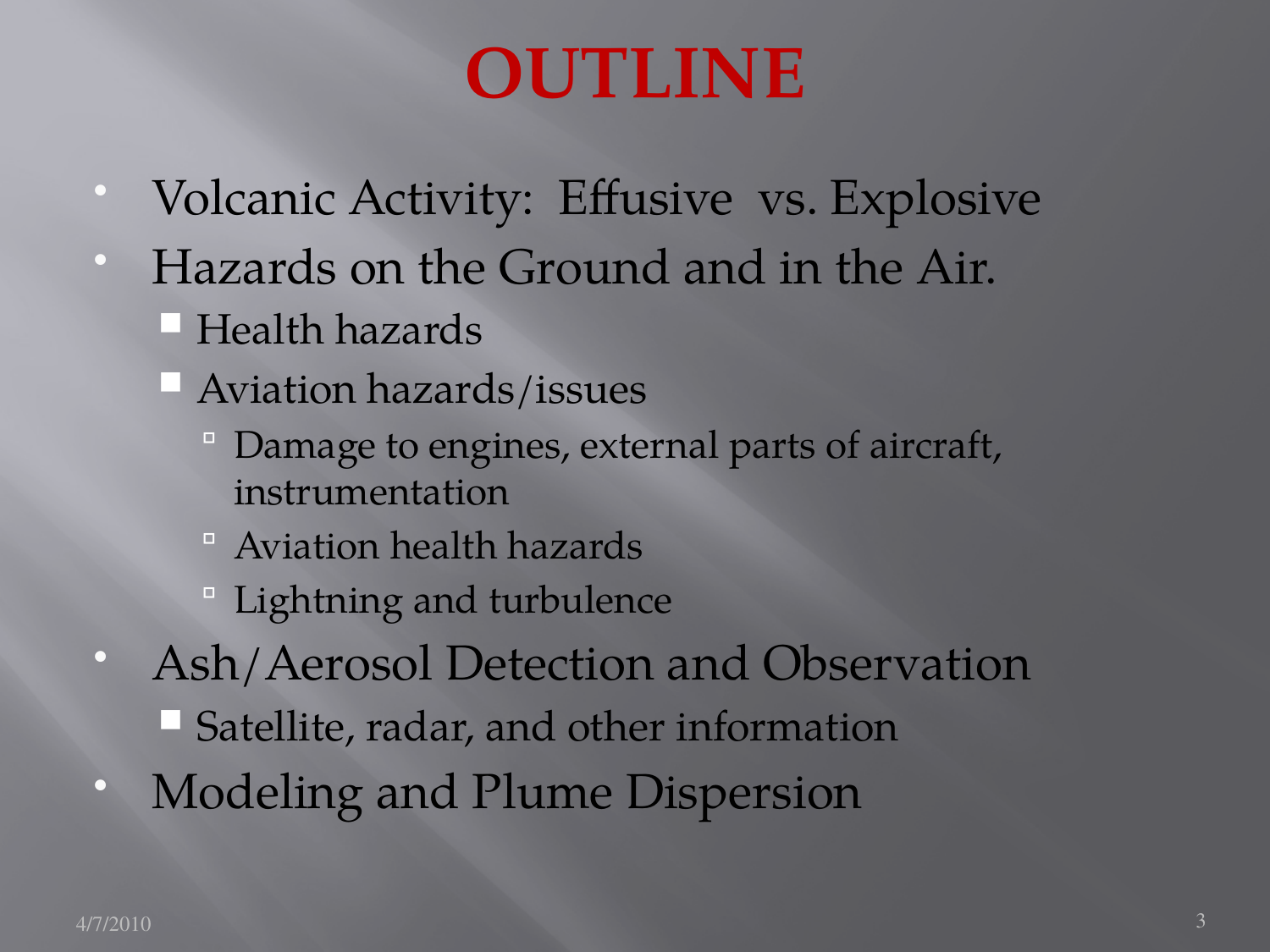

# OUTLINE
Volcanic Activity:  Effusive  vs. Explosive
Hazards on the Ground and in the Air.
Health hazards
Aviation hazards/issues
Damage to engines, external parts of aircraft, instrumentation
Aviation health hazards
Lightning and turbulence
Ash/Aerosol Detection and Observation
Satellite, radar, and other information
Modeling and Plume Dispersion

4/7/2010
3